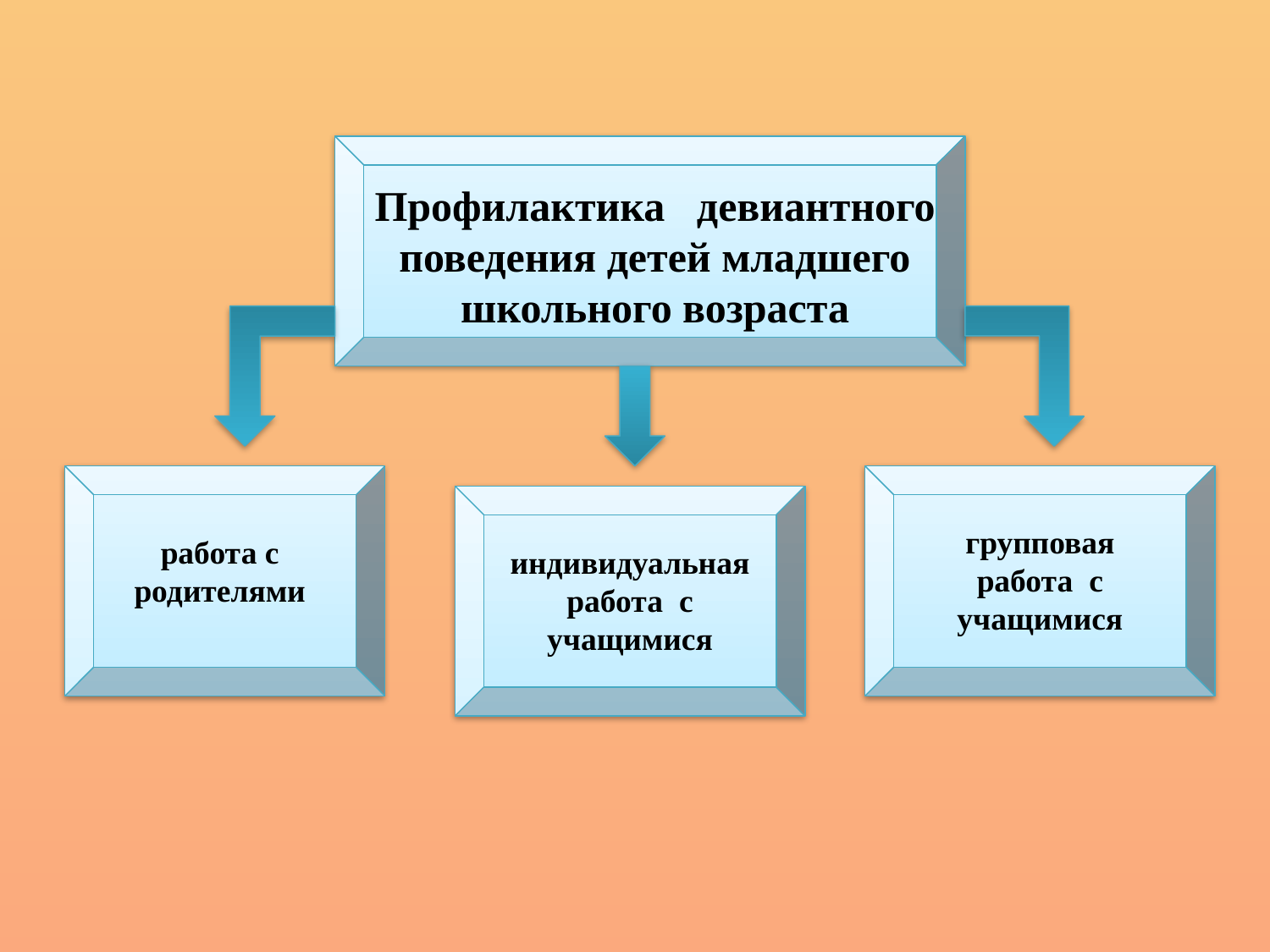

# Профилактика   девиантного поведения детей младшего школьного возраста

групповая
работа  с учащимися
работа с родителями
индивидуальная
работа  с учащимися